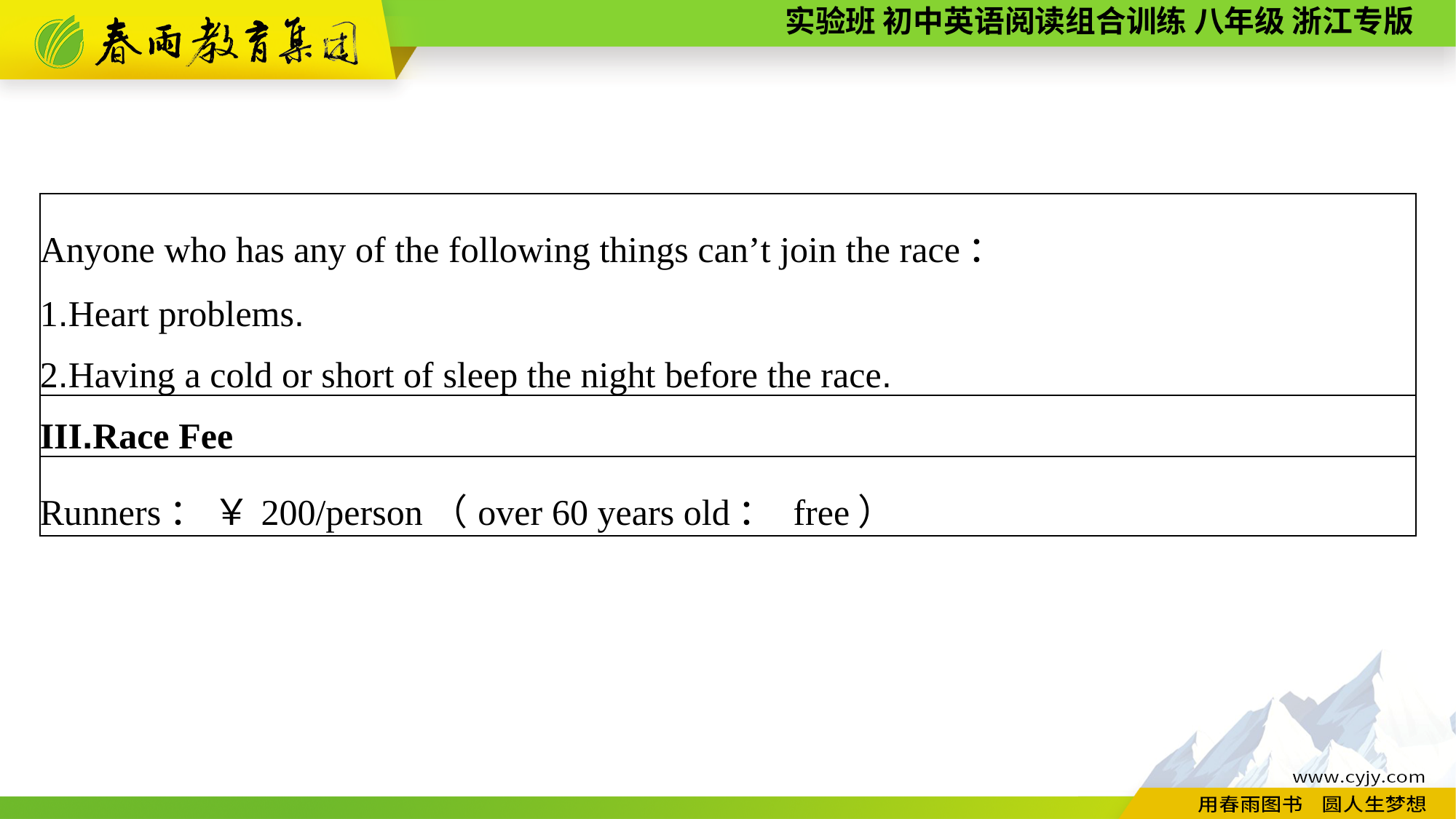

| Anyone who has any of the following things can’t join the race： 1.Heart problems. 2.Having a cold or short of sleep the night before the race. |
| --- |
| III.Race Fee |
| Runners： ￥200/person（over 60 years old： free） |